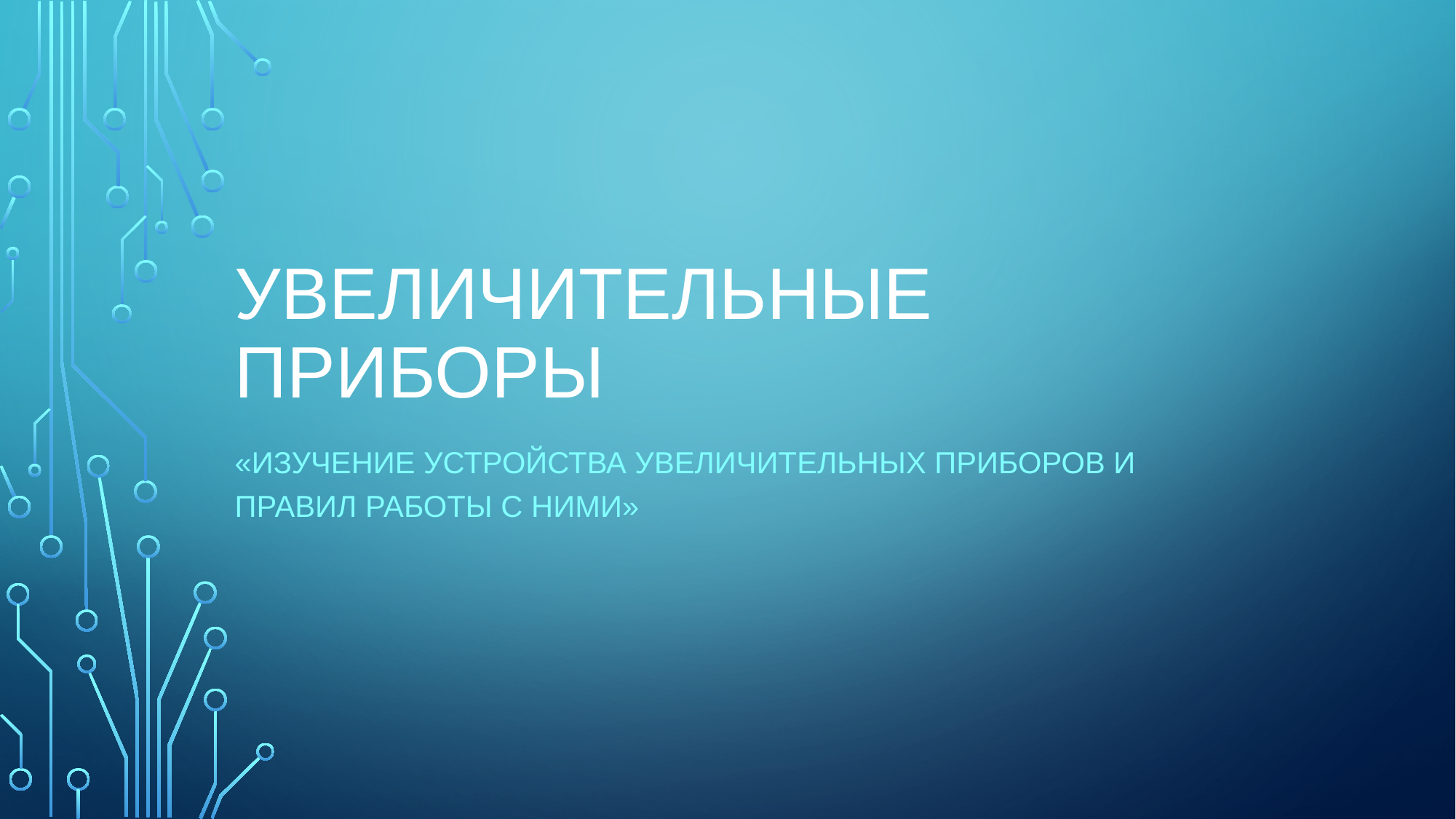

# Увеличительные приборы
«Изучение устройства увеличительных приборов и правил работы с ними»